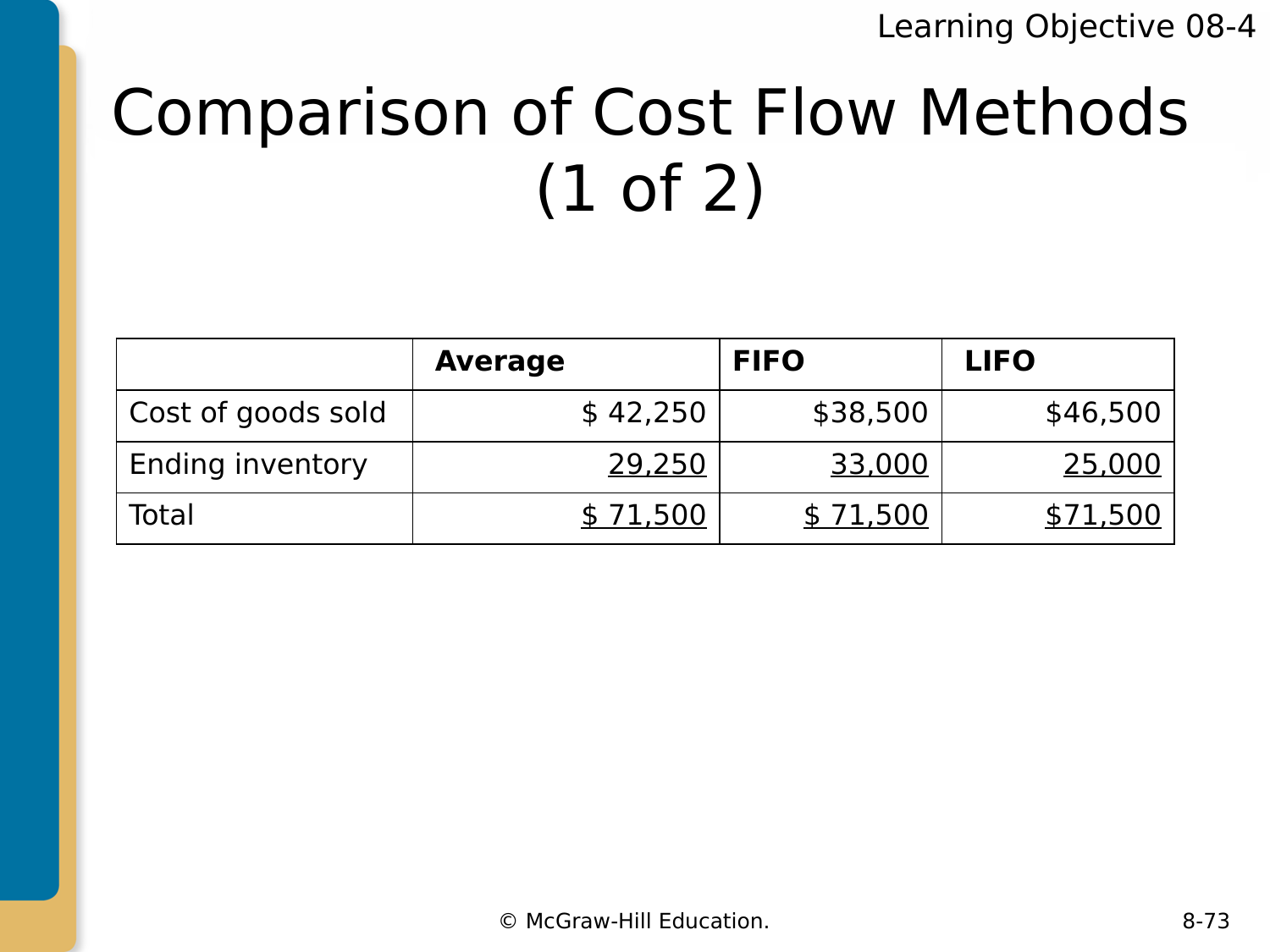

Learning Objective 08-4
# Comparison of Cost Flow Methods (1 of 2)
|  | Average | FIFO | LIFO |
| --- | --- | --- | --- |
| Cost of goods sold | $ 42,250 | $38,500 | $46,500 |
| Ending inventory | 29,250 | 33,000 | 25,000 |
| Total | $ 71,500 | $ 71,500 | $71,500 |